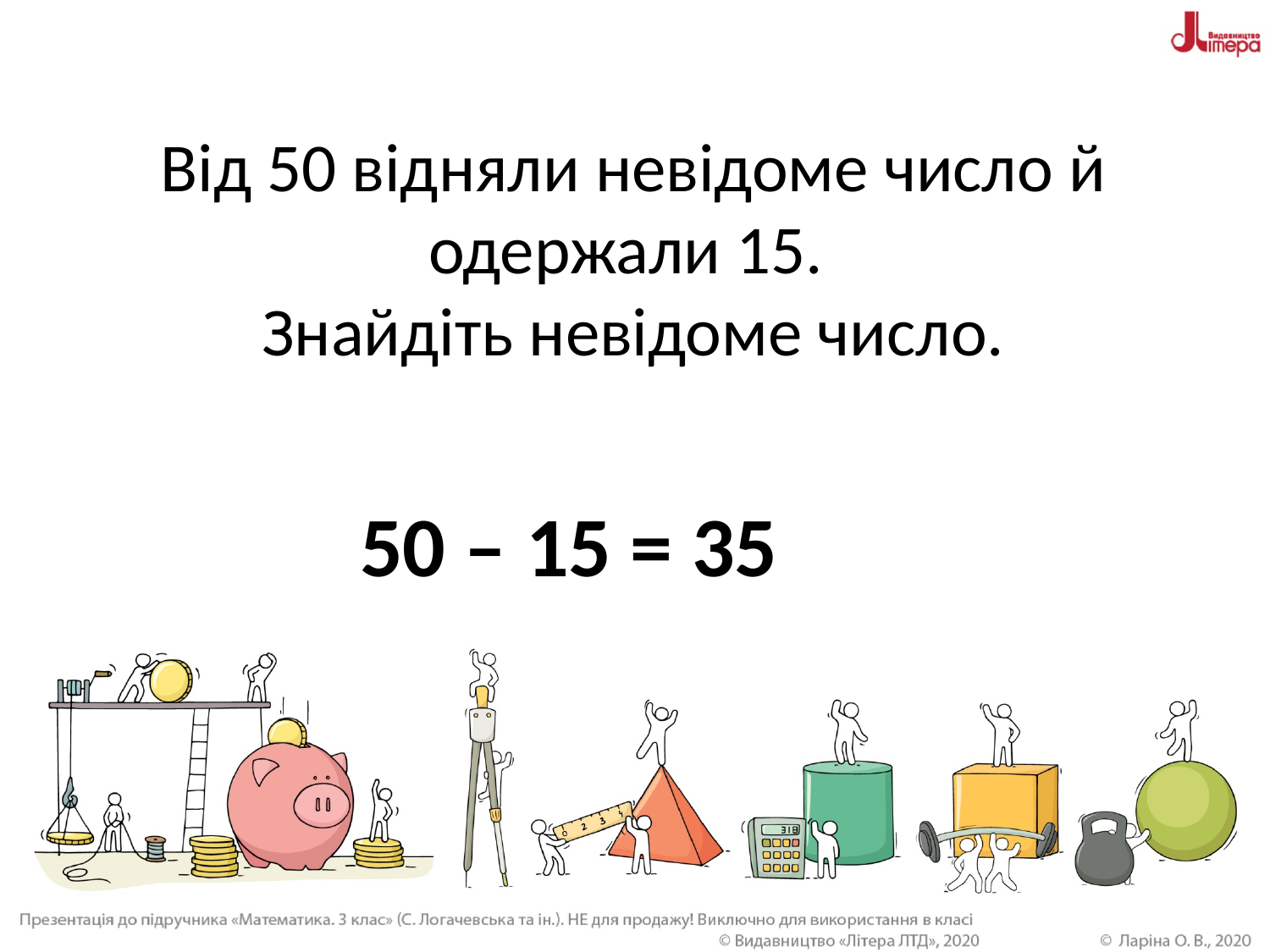

# Від 50 відняли невідоме число й одержали 15. Знайдіть невідоме число.
50 – 15 = 35